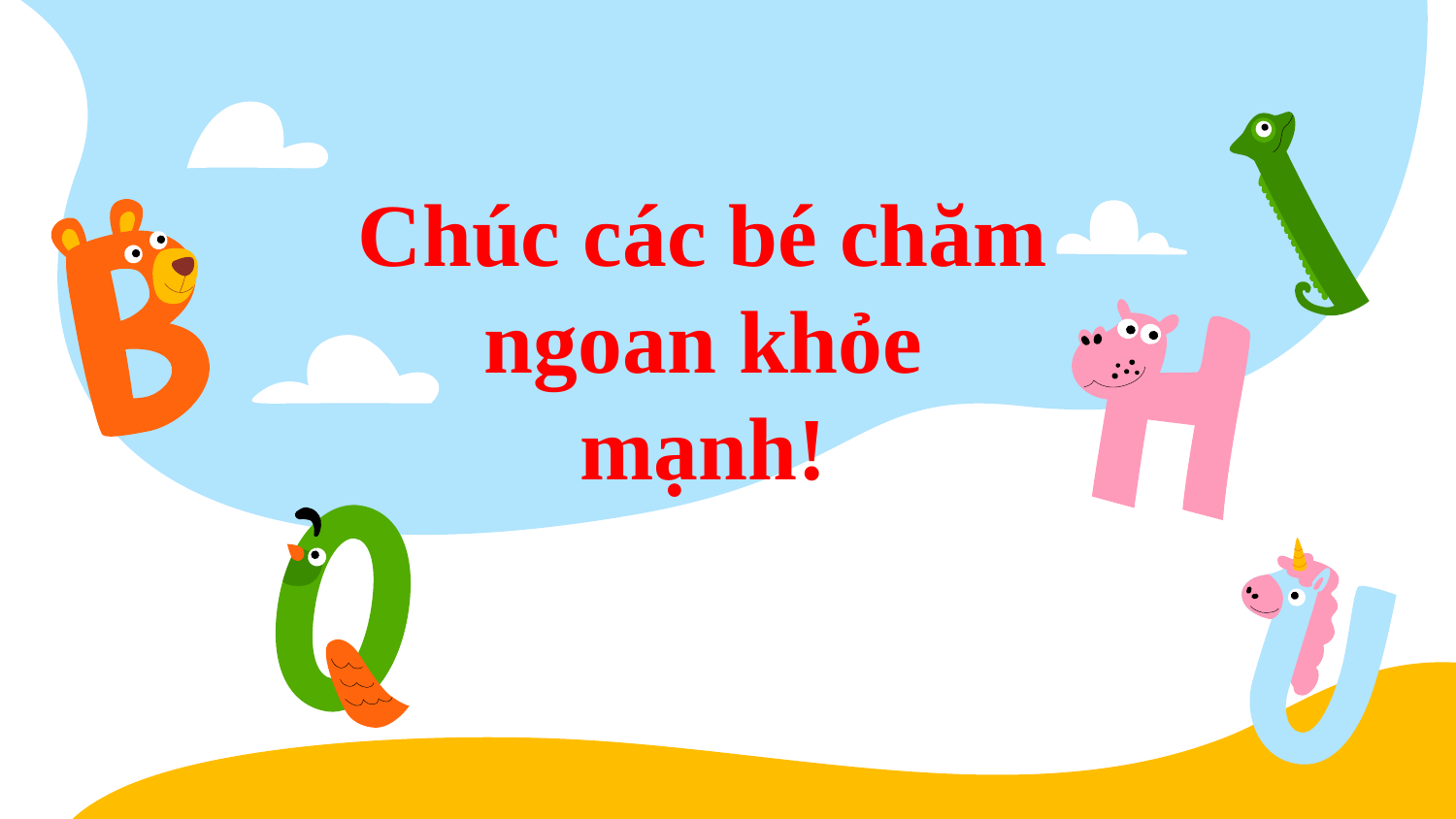

# Chúc các bé chăm ngoan khỏe mạnh!